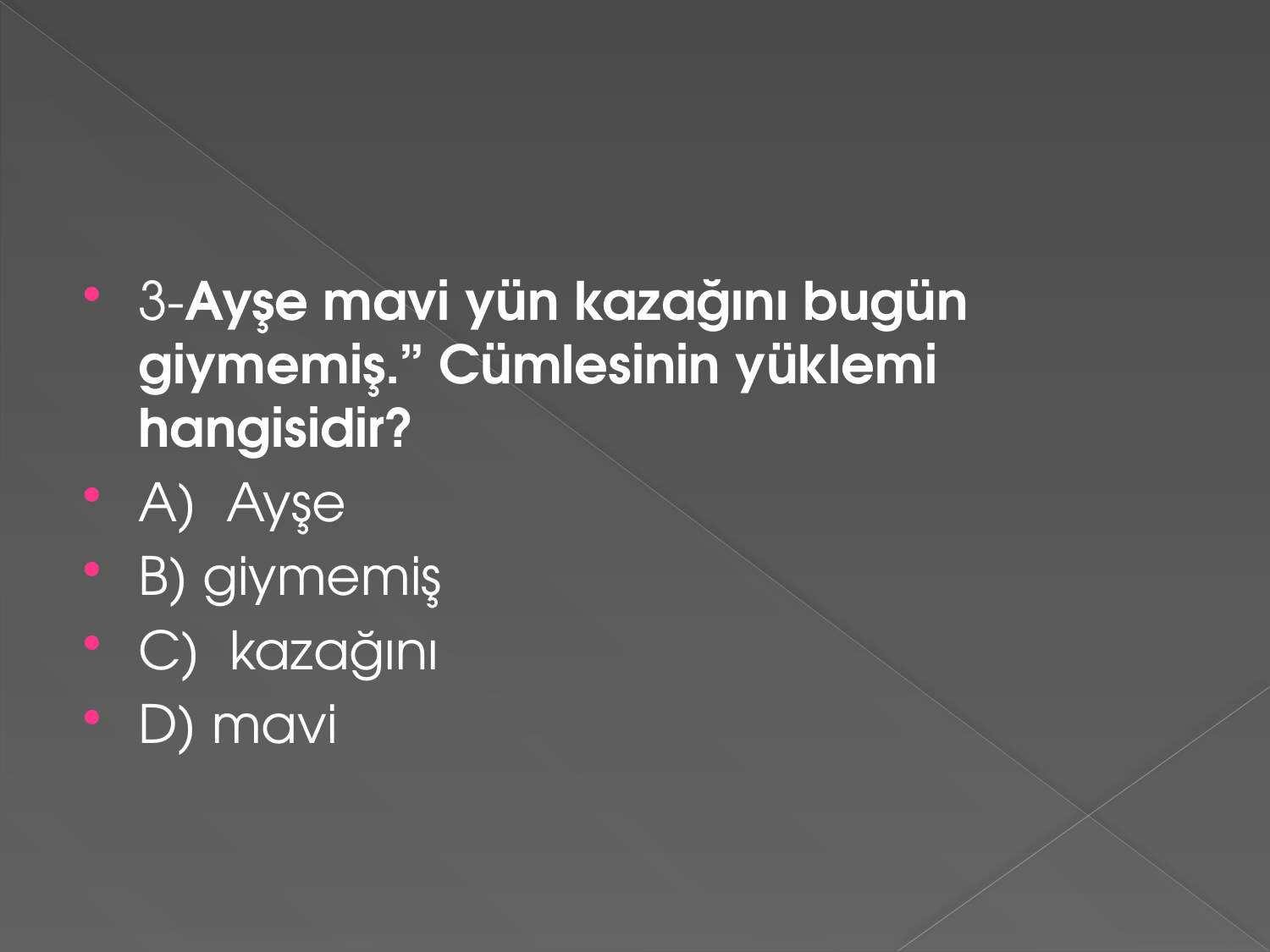

#
3-Ayşe mavi yün kazağını bugün giymemiş.” Cümlesinin yüklemi hangisidir?
A)  Ayşe
B) giymemiş
C)  kazağını
D) mavi